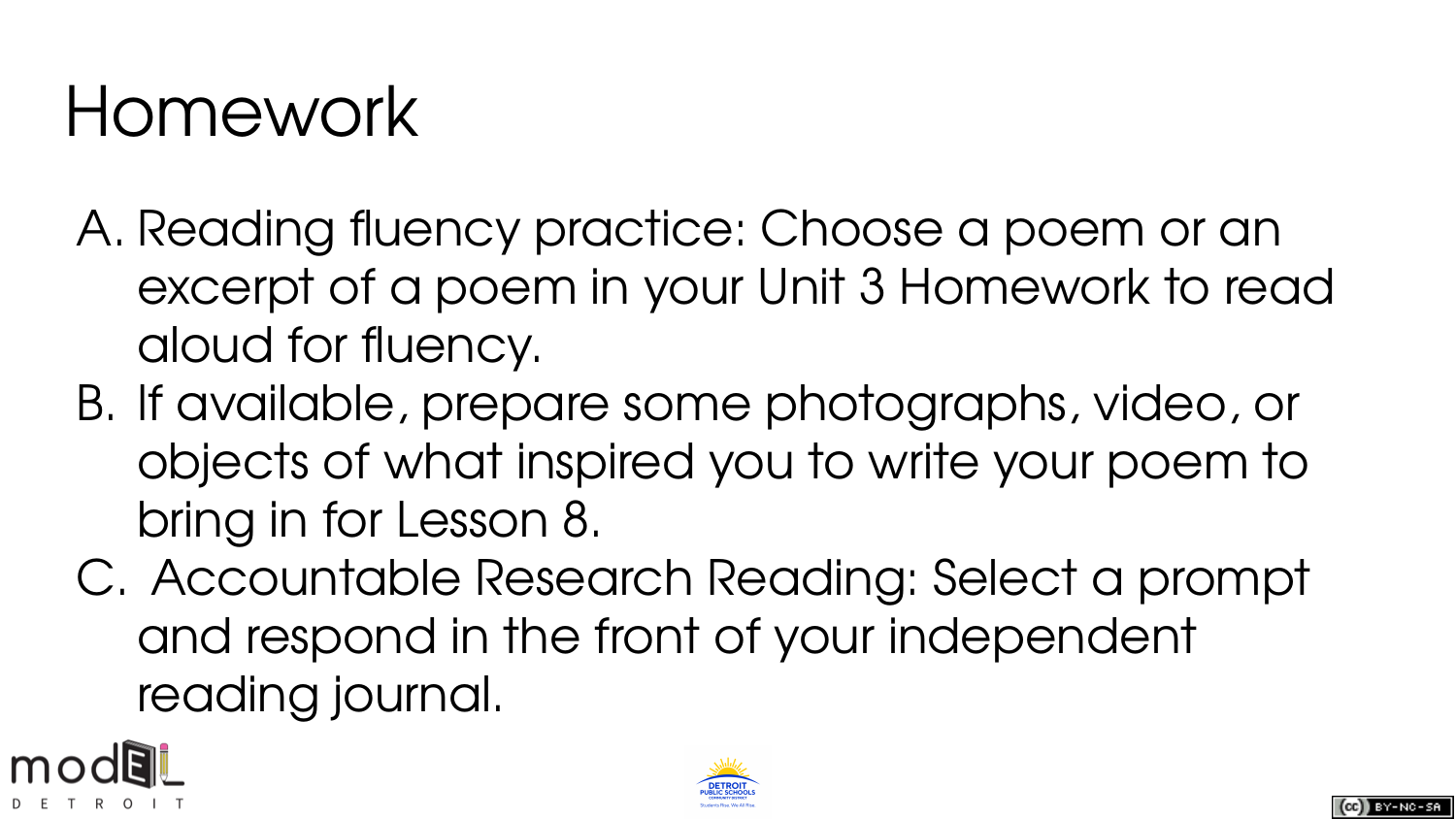

# Homework
Reading fluency practice: Choose a poem or an excerpt of a poem in your Unit 3 Homework to read aloud for fluency.
If available, prepare some photographs, video, or objects of what inspired you to write your poem to bring in for Lesson 8.
 Accountable Research Reading: Select a prompt and respond in the front of your independent reading journal.